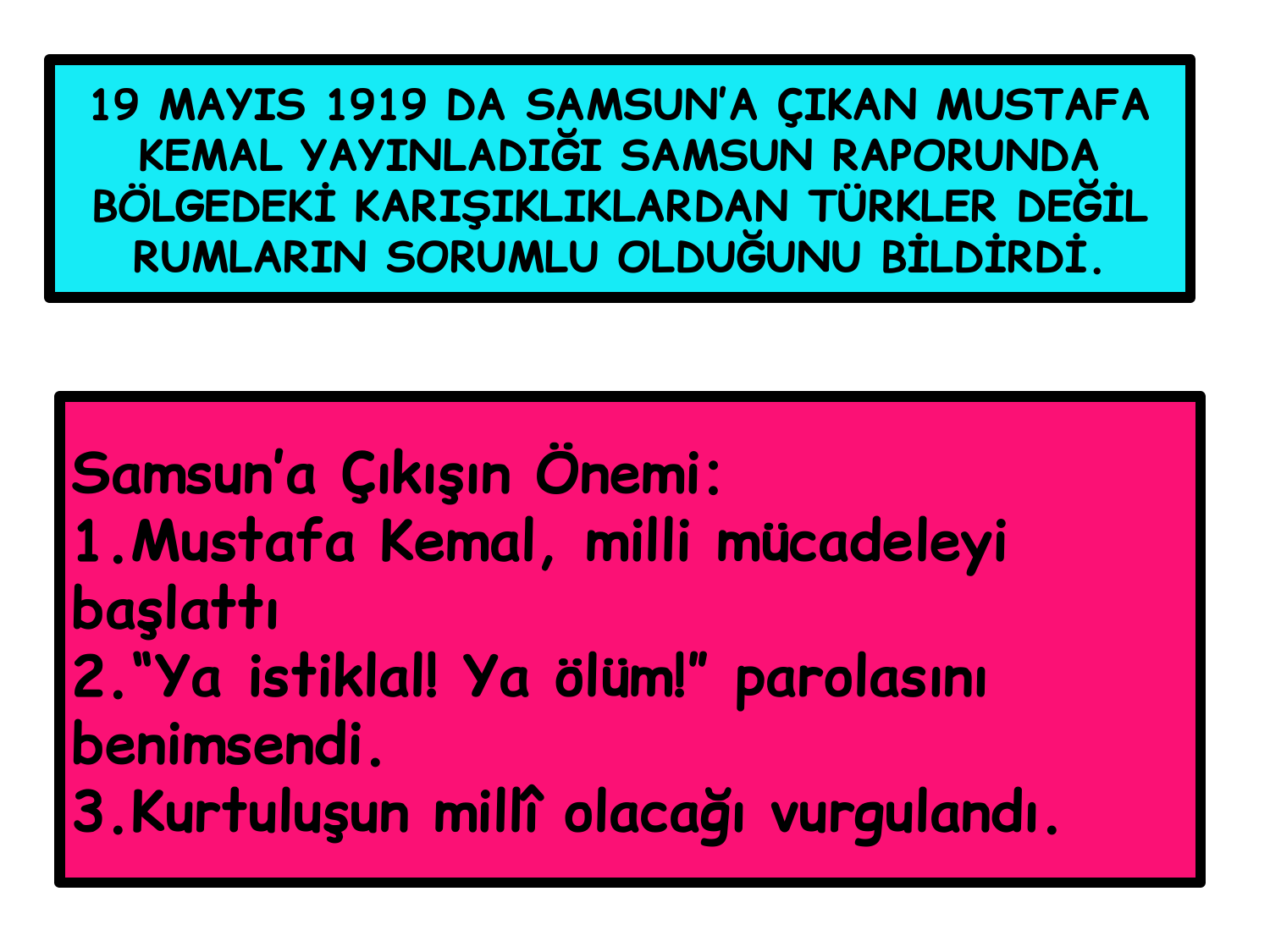

19 MAYIS 1919 DA SAMSUN’A ÇIKAN MUSTAFA KEMAL YAYINLADIĞI SAMSUN RAPORUNDA BÖLGEDEKİ KARIŞIKLIKLARDAN TÜRKLER DEĞİL RUMLARIN SORUMLU OLDUĞUNU BİLDİRDİ.

Samsun’a Çıkışın Önemi:
1.Mustafa Kemal, milli mücadeleyi başlattı
2.“Ya istiklal! Ya ölüm!” parolasını benimsendi.
3.Kurtuluşun millî olacağı vurgulandı.